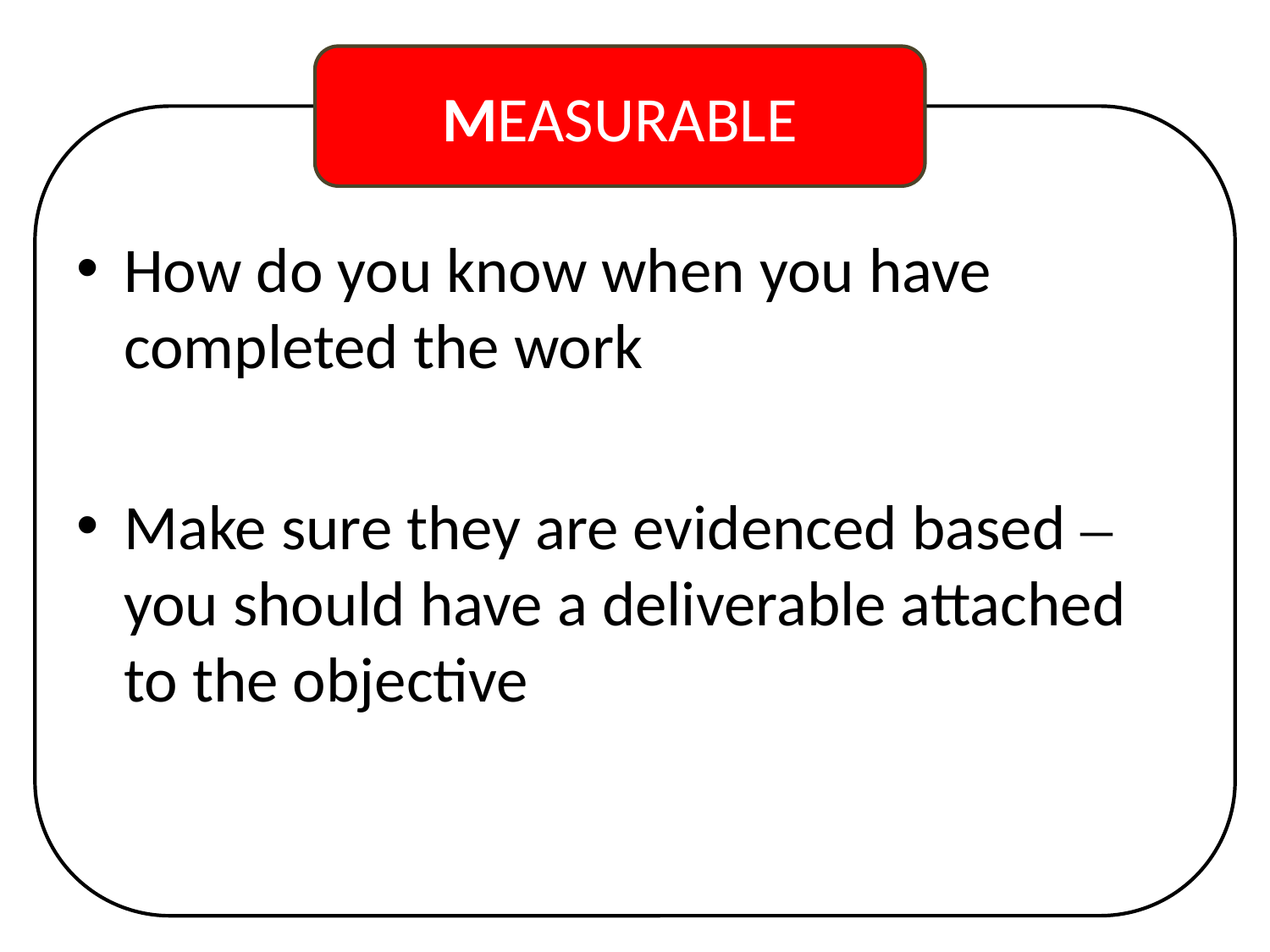

MEASURABLE

How do you know when you have completed the work

Make sure they are evidenced based – you should have a deliverable attached to the objective